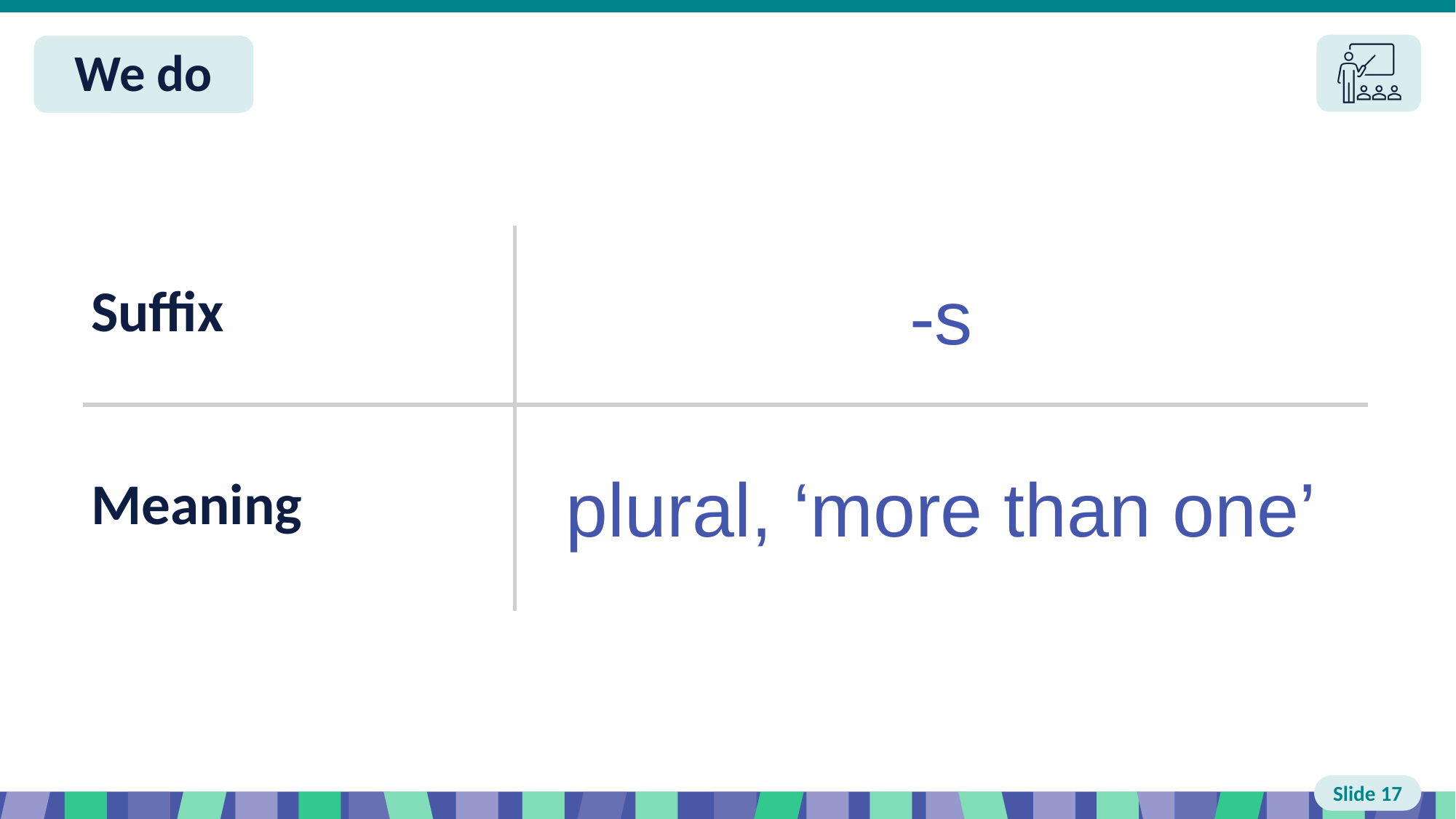

Slide 17 We do
| Suffix | -s |
| --- | --- |
| Meaning | plural, ‘more than one’ |